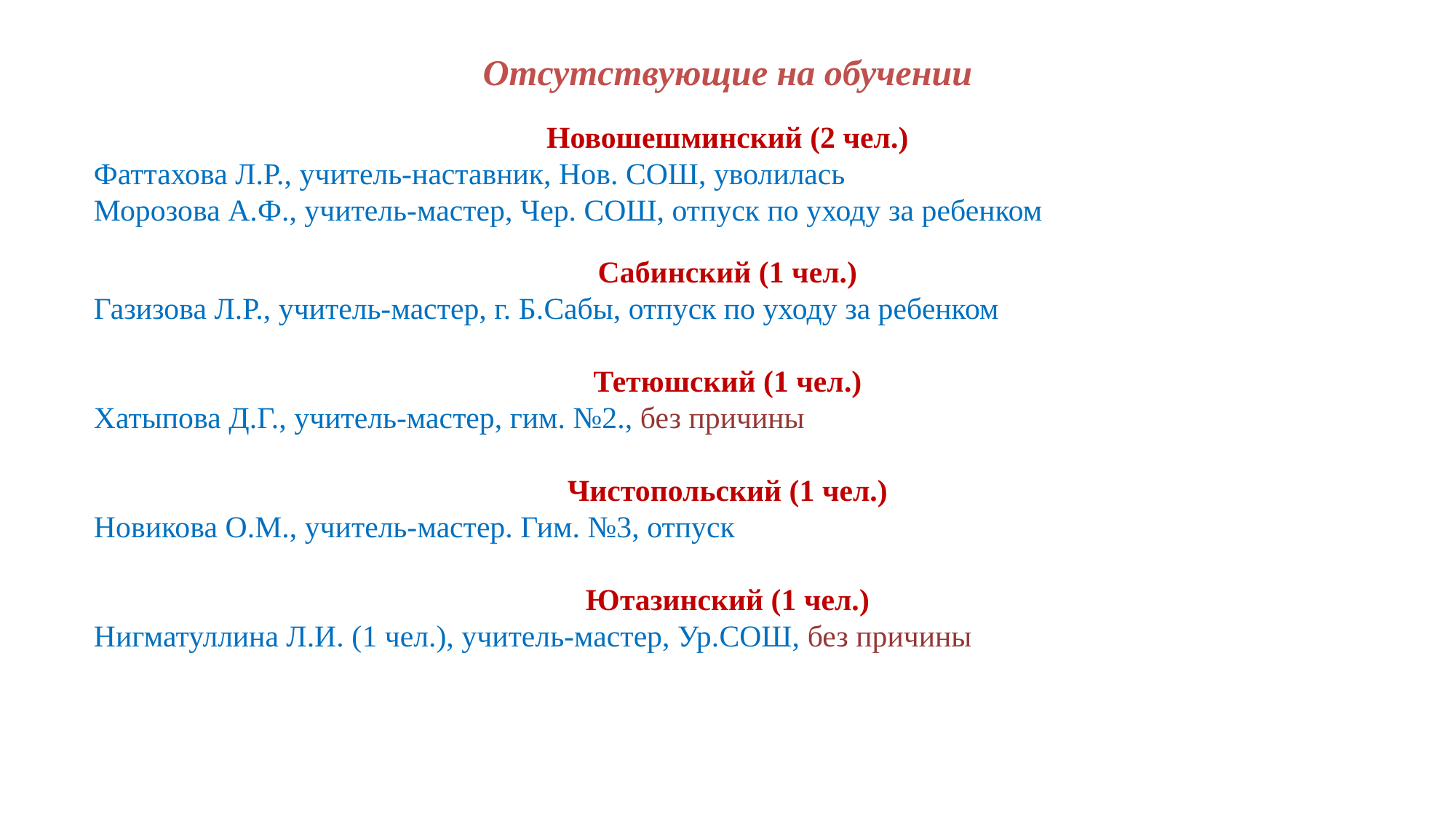

Отсутствующие на обучении

Новошешминский (2 чел.)
Фаттахова Л.Р., учитель-наставник, Нов. СОШ, уволилась
Морозова А.Ф., учитель-мастер, Чер. СОШ, отпуск по уходу за ребенком

Сабинский (1 чел.)
Газизова Л.Р., учитель-мастер, г. Б.Сабы, отпуск по уходу за ребенком

Тетюшский (1 чел.)
Хатыпова Д.Г., учитель-мастер, гим. №2., без причины

Чистопольский (1 чел.)
Новикова О.М., учитель-мастер. Гим. №3, отпуск

Ютазинский (1 чел.)
Нигматуллина Л.И. (1 чел.), учитель-мастер, Ур.СОШ, без причины